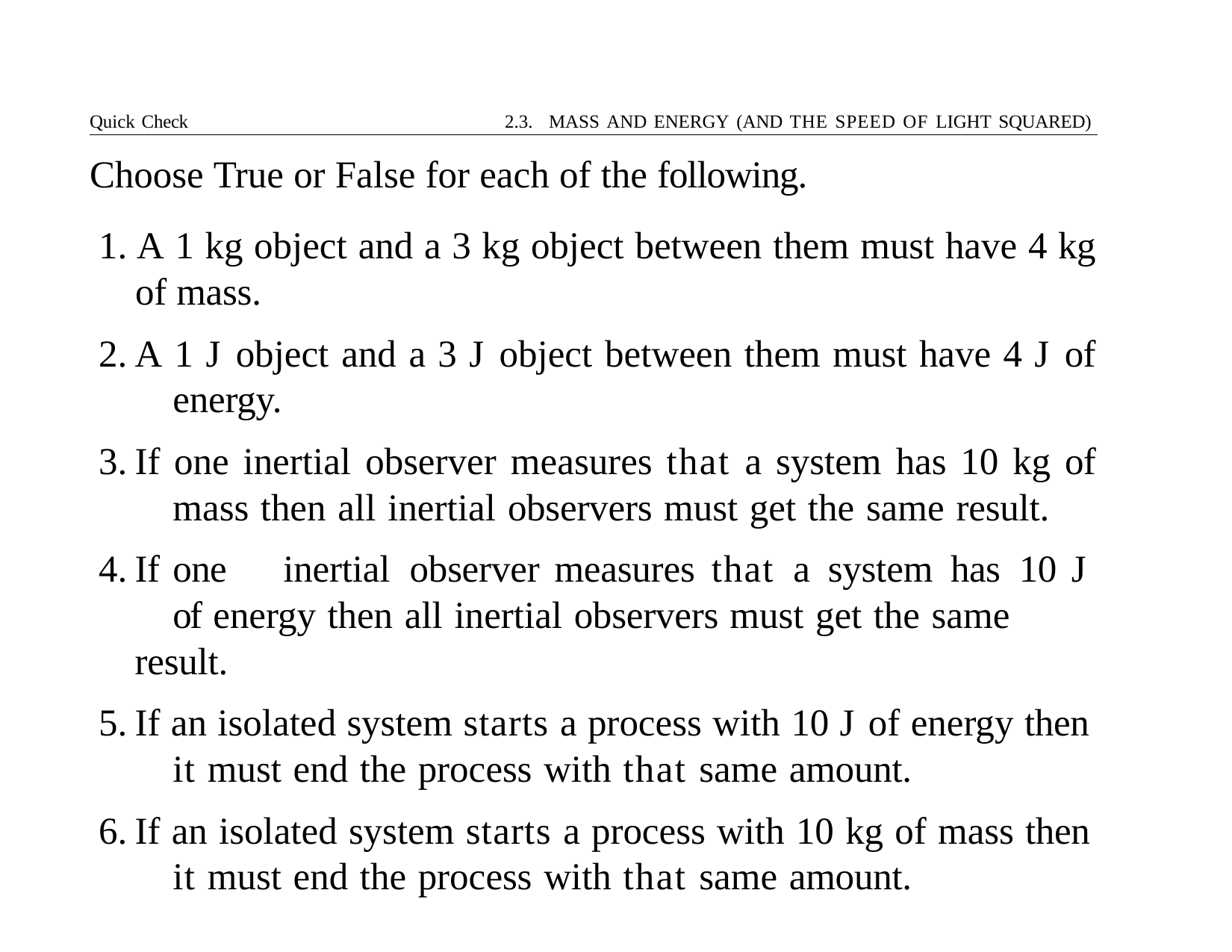

Quick Check	2.3.  MASS AND ENERGY (AND THE SPEED OF LIGHT SQUARED)

# Choose True or False for each of the following.
1. A 1 kg object and a 3 kg object between them must have 4 kg of mass.
A 1 J object and a 3 J object between them must have 4 J of 	energy.
If one inertial observer measures that a system has 10 kg of 	mass then all inertial observers must get the same result.
If	one	inertial	observer	measures	that	a	system	has	10	J	of 	energy then all inertial observers must get the same result.
If an isolated system starts a process with 10 J of energy then 	it must end the process with that same amount.
If an isolated system starts a process with 10 kg of mass then 	it must end the process with that same amount.